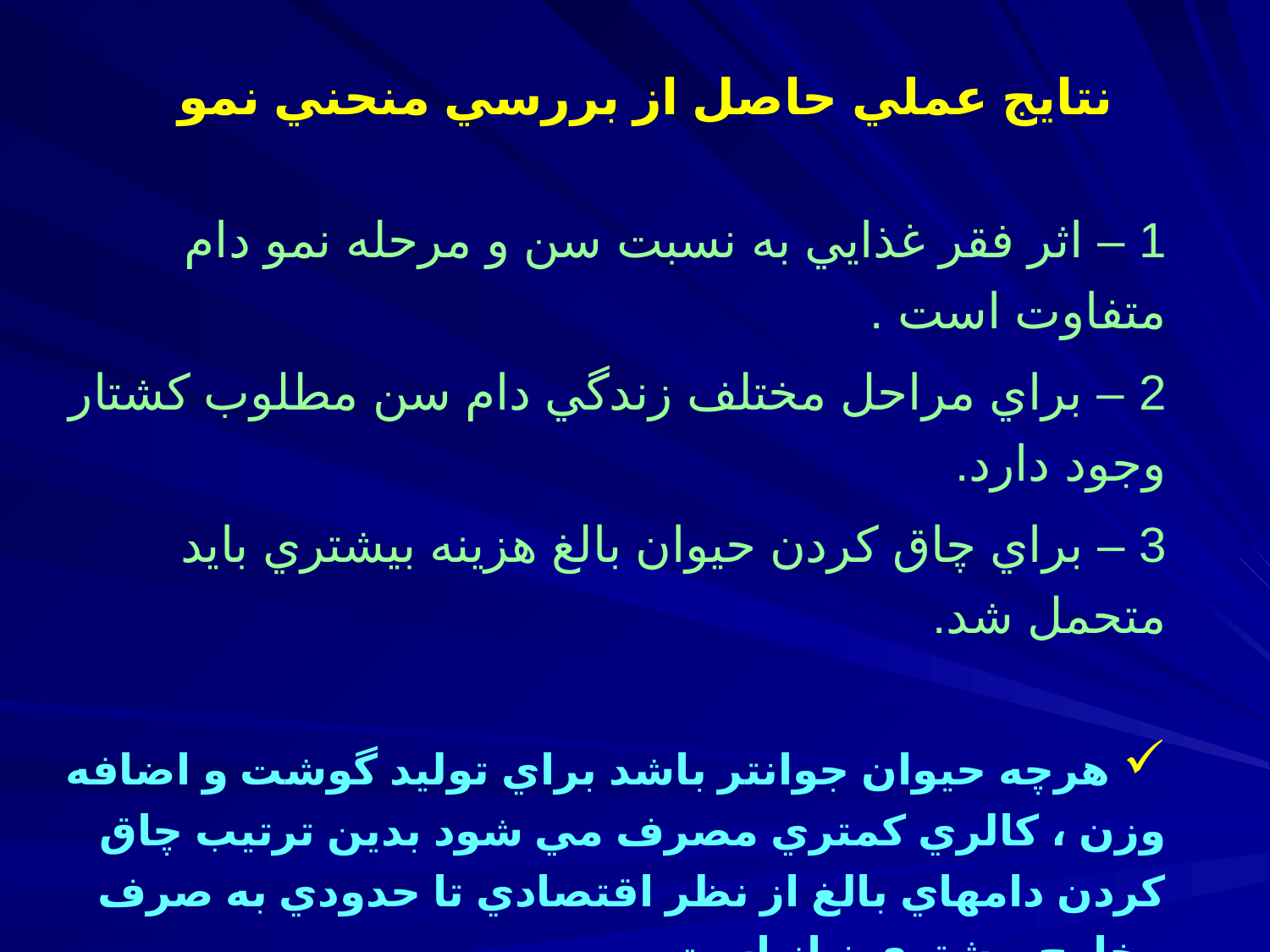

# نتايج عملي حاصل از بررسي منحني نمو
1 – اثر فقر غذايي به نسبت سن و مرحله نمو دام متفاوت است .
2 – براي مراحل مختلف زندگي دام سن مطلوب كشتار وجود دارد.
3 – براي چاق كردن حيوان بالغ هزينه بيشتري بايد متحمل شد.

 هرچه حيوان جوانتر باشد براي توليد گوشت و اضافه وزن ، كالري كمتري مصرف مي شود بدين ترتيب چاق كردن دامهاي بالغ از نظر اقتصادي تا حدودي به صرف مخارج بيشتري نياز است .